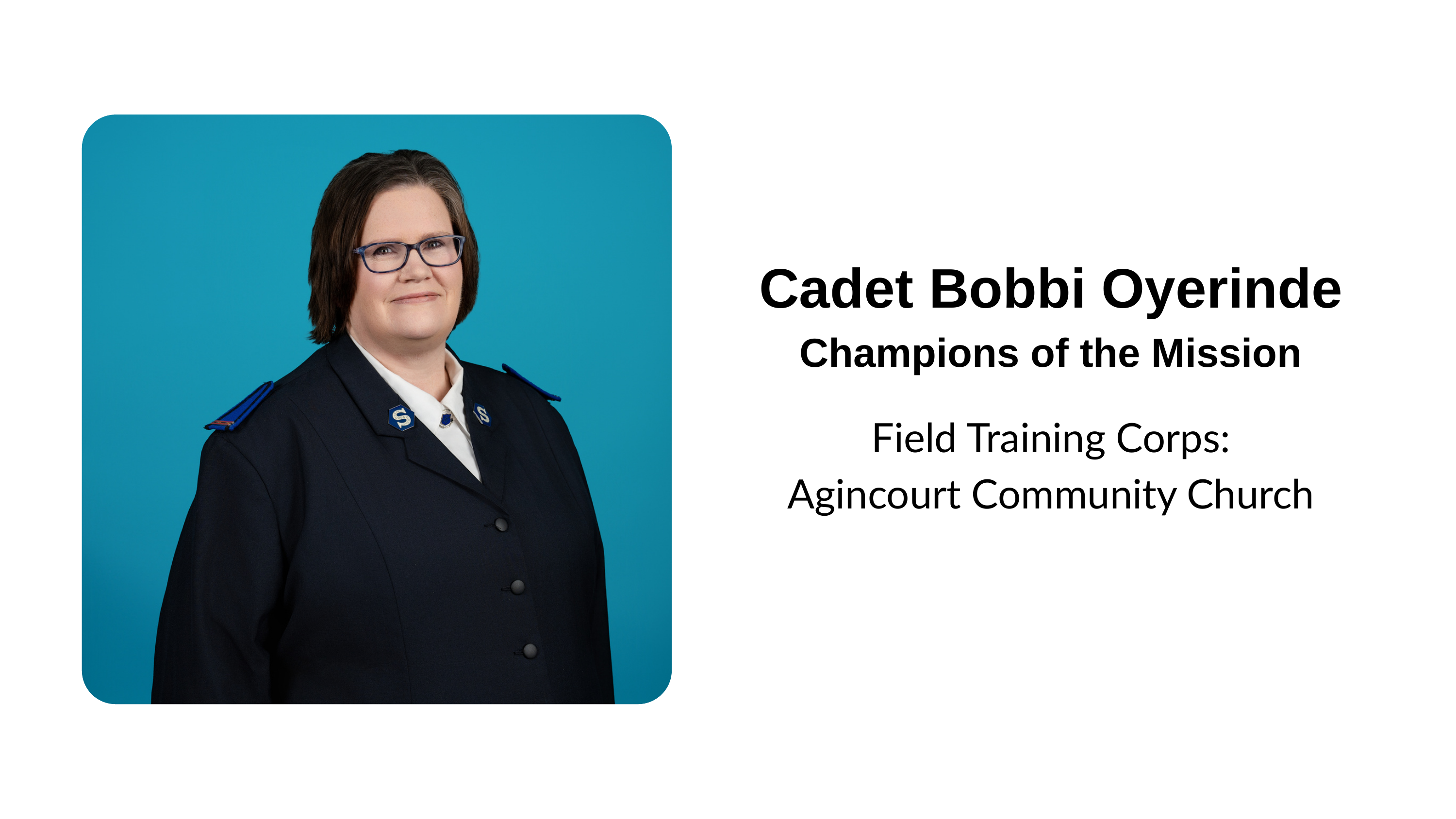

Cadet Bobbi Oyerinde
Champions of the Mission

Field Training Corps:
Agincourt Community Church